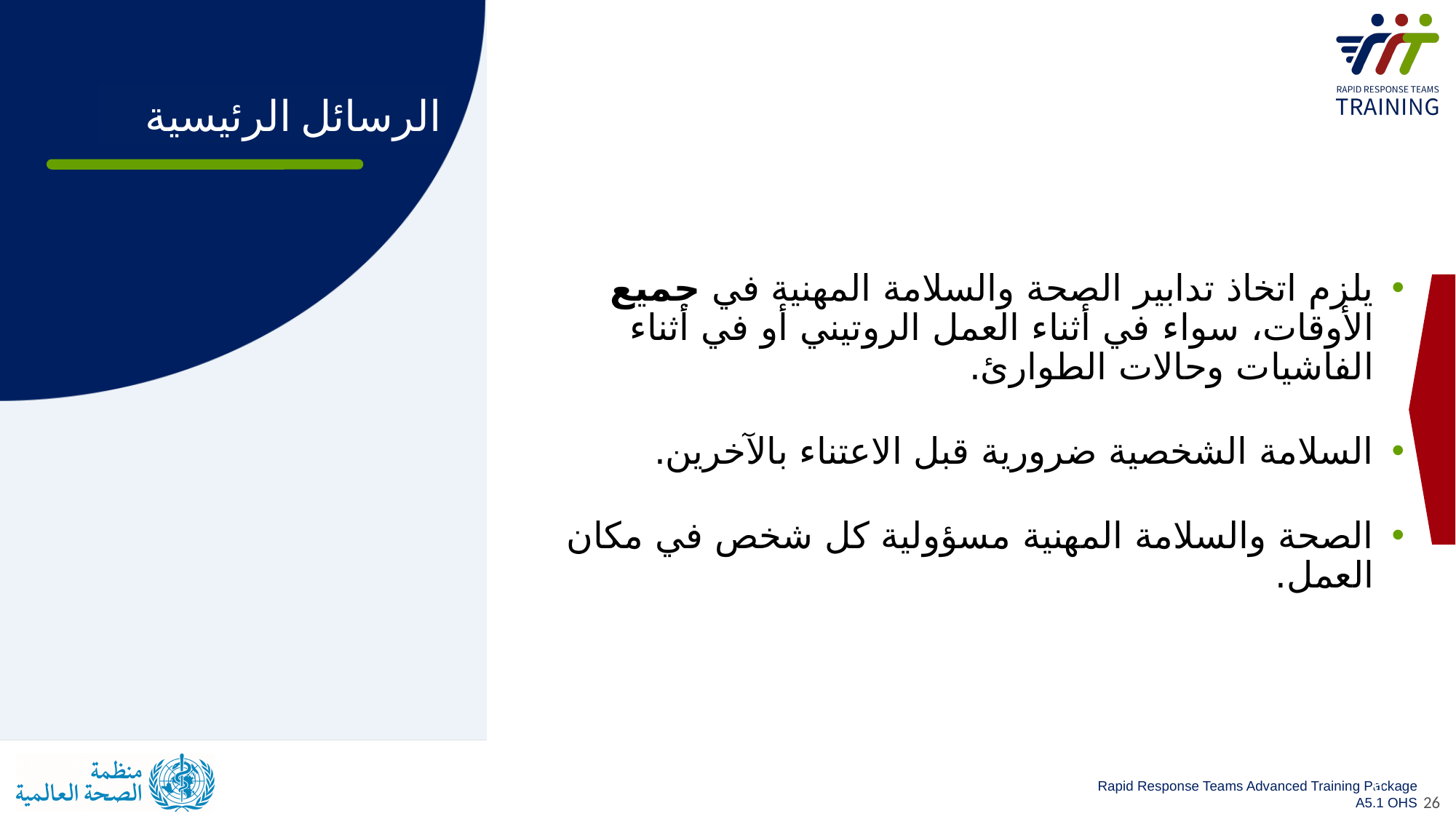

الرسائل الرئيسية
يلزم اتخاذ تدابير الصحة والسلامة المهنية في جميع الأوقات، سواء في أثناء العمل الروتيني أو في أثناء الفاشيات وحالات الطوارئ.

السلامة الشخصية ضرورية قبل الاعتناء بالآخرين.

الصحة والسلامة المهنية مسؤولية كل شخص في مكان العمل.
26